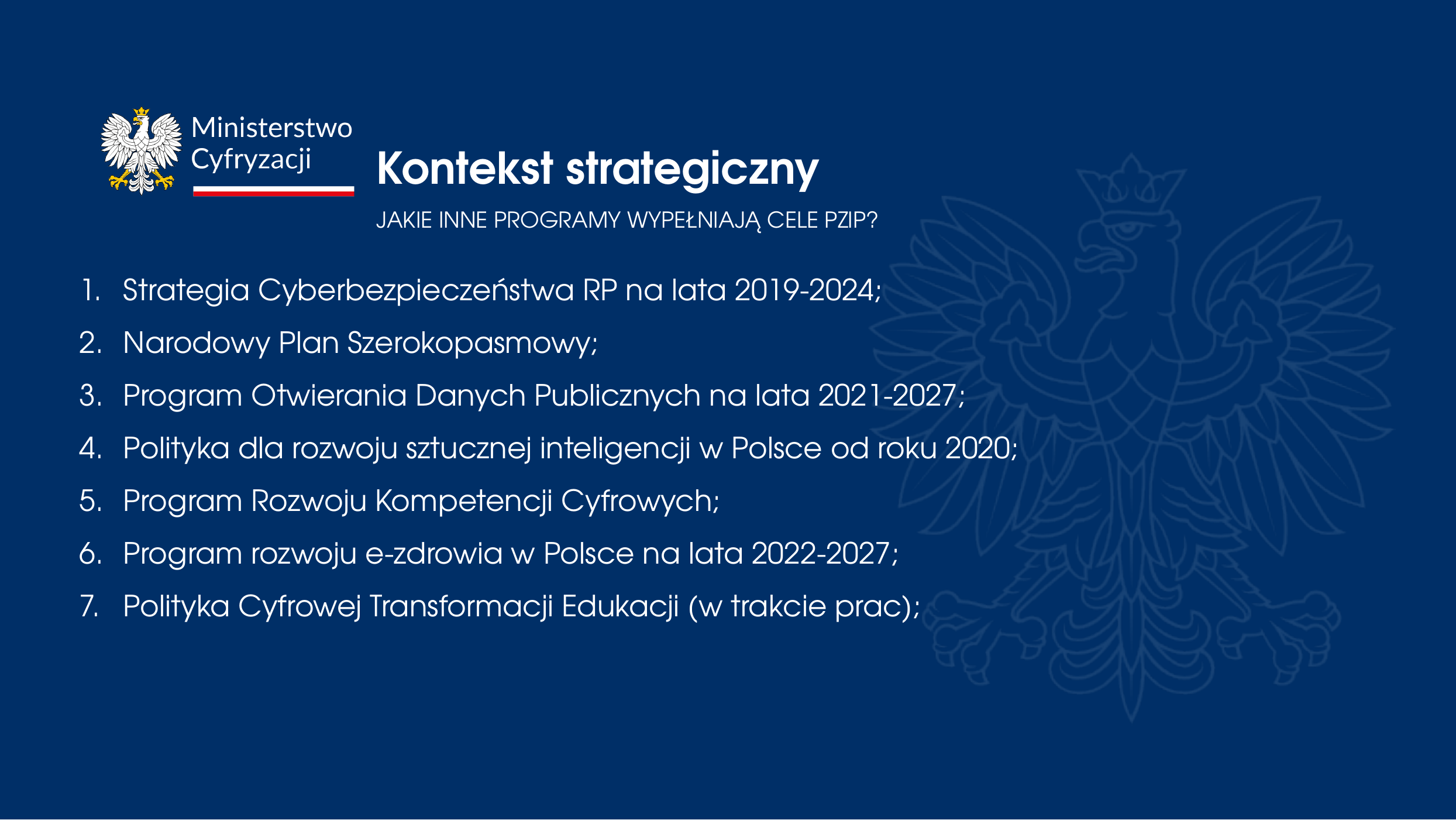

# Kontekst strategiczny JAKIE INNE PROGRAMY WYPEŁNIAJĄ CELE PZIP?
Strategia Cyberbezpieczeństwa RP na lata 2019-2024;
Narodowy Plan Szerokopasmowy;
Program Otwierania Danych Publicznych na lata 2021-2027;
Polityka dla rozwoju sztucznej inteligencji w Polsce od roku 2020;
Program Rozwoju Kompetencji Cyfrowych;
Program rozwoju e-zdrowia w Polsce na lata 2022-2027;
Polityka Cyfrowej Transformacji Edukacji (w trakcie prac);